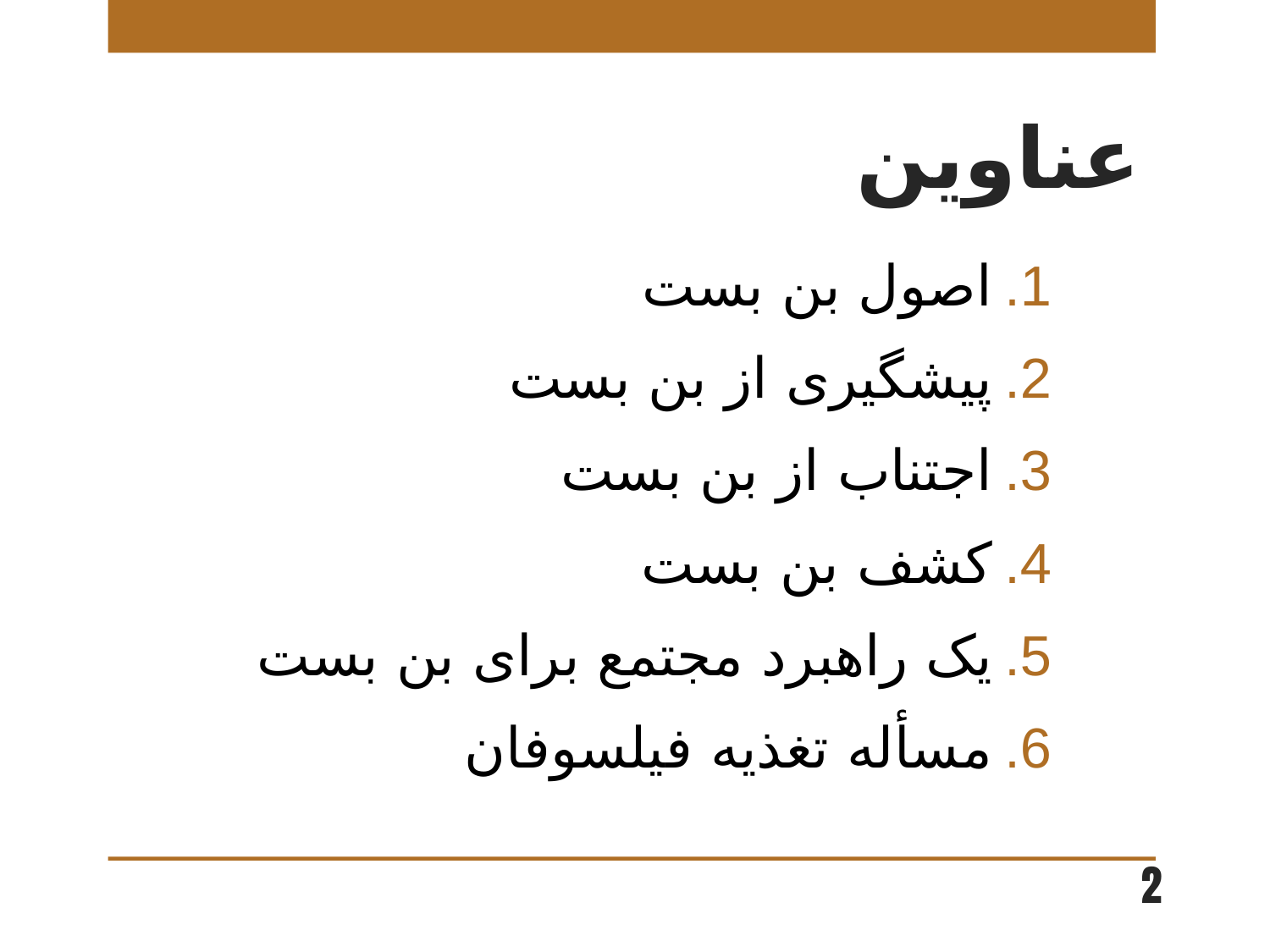

# عناوین
اصول بن بست
پیشگیری از بن بست
اجتناب از بن بست
کشف بن بست
یک راهبرد مجتمع برای بن بست
مسأله تغذیه فیلسوفان
2